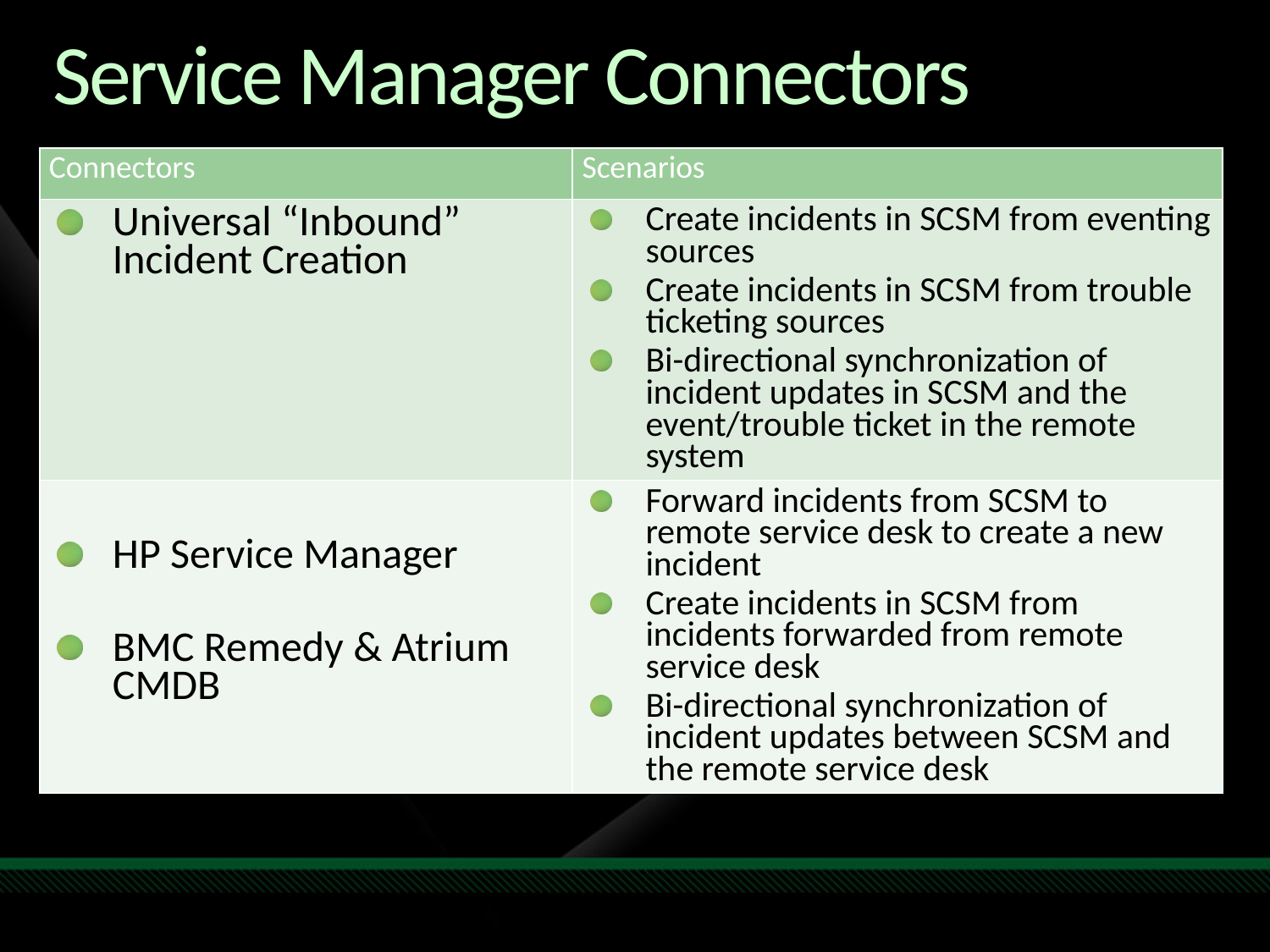

# Service Manager Connectors
| Connectors | Scenarios |
| --- | --- |
| Universal “Inbound” Incident Creation | Create incidents in SCSM from eventing sources Create incidents in SCSM from trouble ticketing sources Bi-directional synchronization of incident updates in SCSM and the event/trouble ticket in the remote system |
| HP Service Manager BMC Remedy & Atrium CMDB | Forward incidents from SCSM to remote service desk to create a new incident Create incidents in SCSM from incidents forwarded from remote service desk Bi-directional synchronization of incident updates between SCSM and the remote service desk |